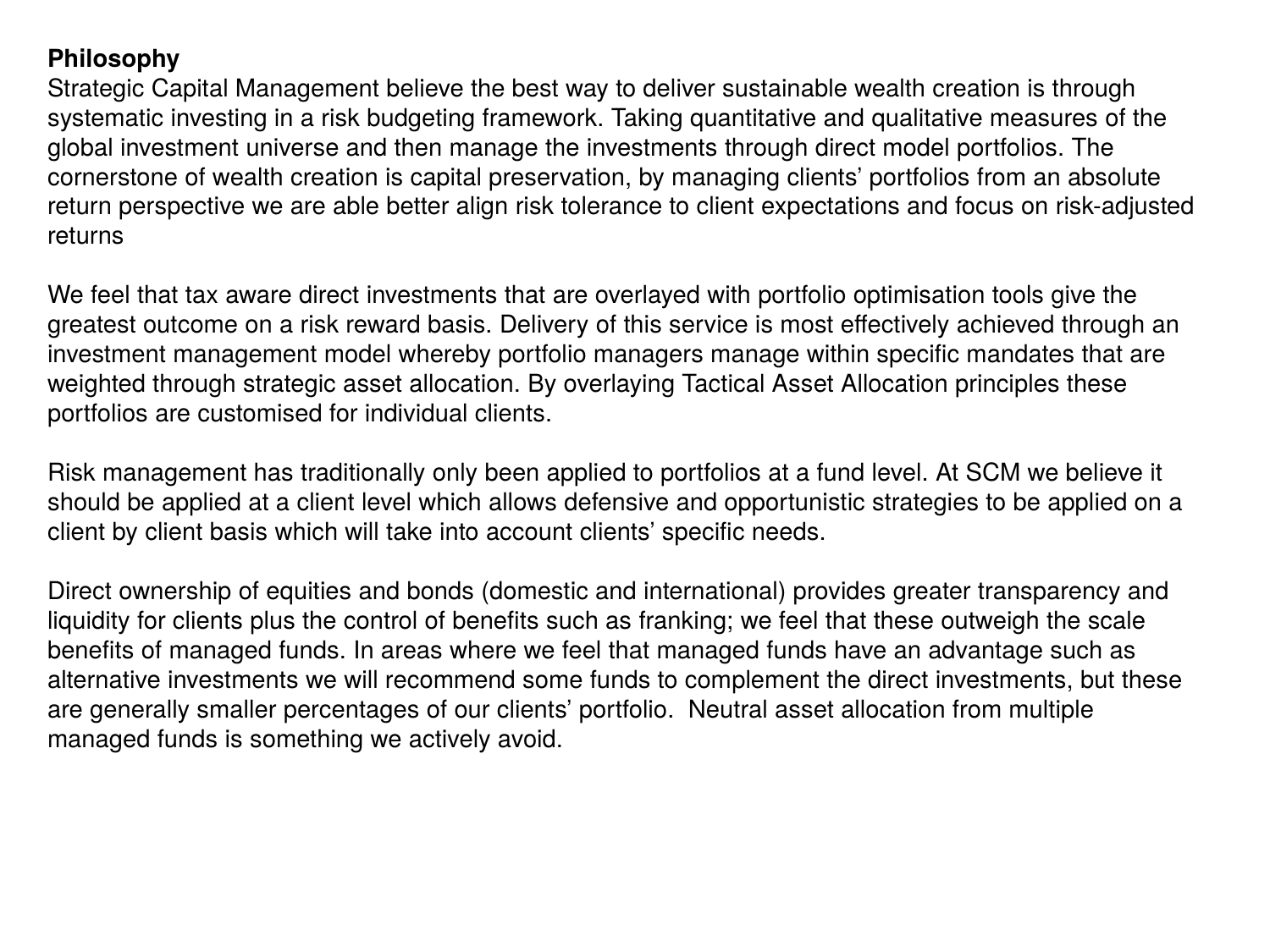

Philosophy
Strategic Capital Management believe the best way to deliver sustainable wealth creation is through systematic investing in a risk budgeting framework. Taking quantitative and qualitative measures of the global investment universe and then manage the investments through direct model portfolios. The cornerstone of wealth creation is capital preservation, by managing clients’ portfolios from an absolute return perspective we are able better align risk tolerance to client expectations and focus on risk-adjusted returns

We feel that tax aware direct investments that are overlayed with portfolio optimisation tools give the greatest outcome on a risk reward basis. Delivery of this service is most effectively achieved through an investment management model whereby portfolio managers manage within specific mandates that are weighted through strategic asset allocation. By overlaying Tactical Asset Allocation principles these portfolios are customised for individual clients.

Risk management has traditionally only been applied to portfolios at a fund level. At SCM we believe it should be applied at a client level which allows defensive and opportunistic strategies to be applied on a client by client basis which will take into account clients’ specific needs.

Direct ownership of equities and bonds (domestic and international) provides greater transparency and liquidity for clients plus the control of benefits such as franking; we feel that these outweigh the scale benefits of managed funds. In areas where we feel that managed funds have an advantage such as alternative investments we will recommend some funds to complement the direct investments, but these are generally smaller percentages of our clients’ portfolio.  Neutral asset allocation from multiple managed funds is something we actively avoid.

“Providing comprehensive, innovative and pro-active research, advice, and investment management services”